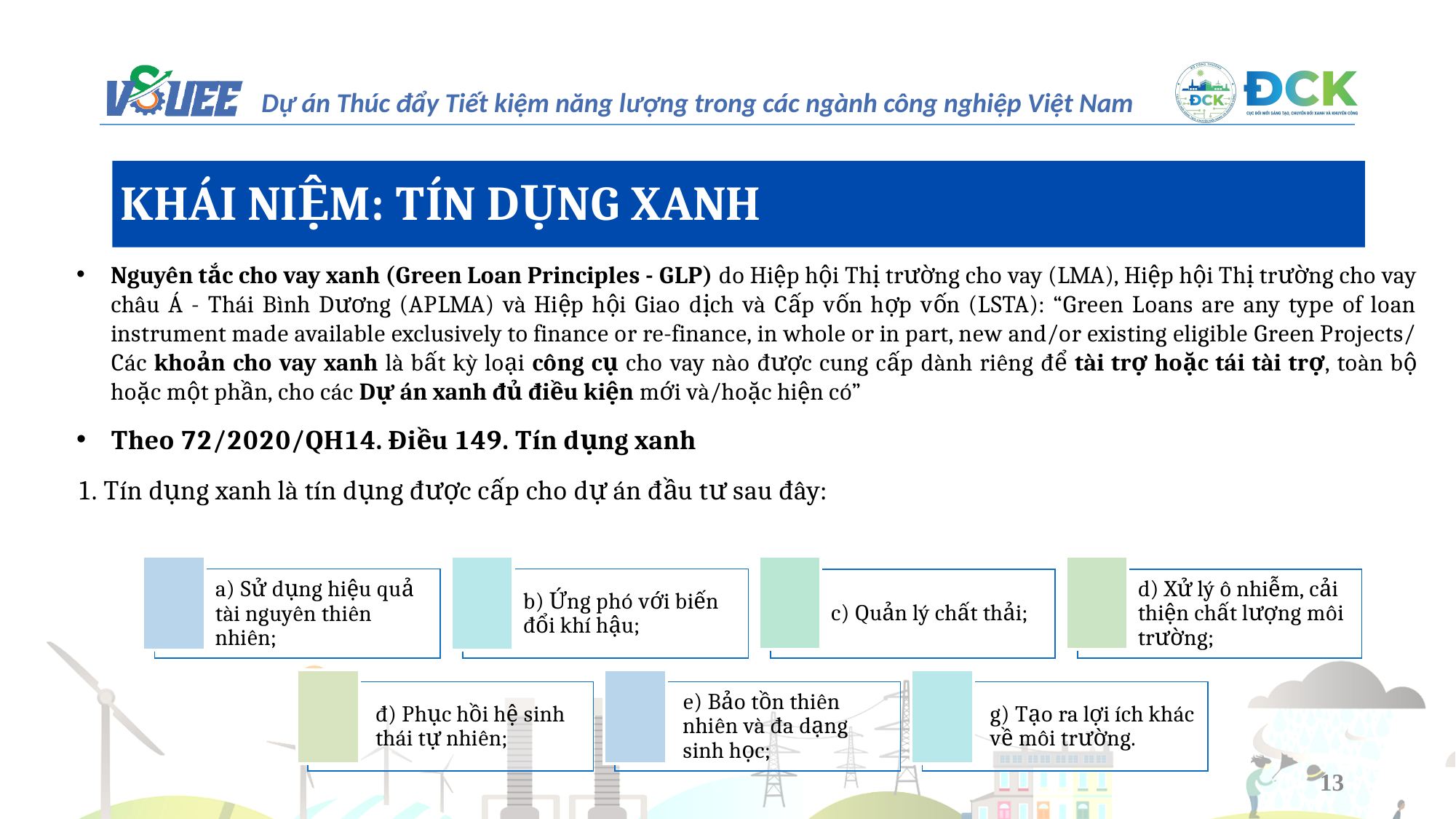

KHÁI NIỆM: TÍN DỤNG XANH
Nguyên tắc cho vay xanh (Green Loan Principles - GLP) do Hiệp hội Thị trường cho vay (LMA), Hiệp hội Thị trường cho vay châu Á - Thái Bình Dương (APLMA) và Hiệp hội Giao dịch và Cấp vốn hợp vốn (LSTA): “Green Loans are any type of loan instrument made available exclusively to finance or re-finance, in whole or in part, new and/or existing eligible Green Projects/ Các khoản cho vay xanh là bất kỳ loại công cụ cho vay nào được cung cấp dành riêng để tài trợ hoặc tái tài trợ, toàn bộ hoặc một phần, cho các Dự án xanh đủ điều kiện mới và/hoặc hiện có”
Theo 72/2020/QH14. Điều 149. Tín dụng xanh
1. Tín dụng xanh là tín dụng được cấp cho dự án đầu tư sau đây:

a) Sử dụng hiệu quả tài nguyên thiên nhiên;

b) Ứng phó với biến đổi khí hậu;

c) Quản lý chất thải;

d) Xử lý ô nhiễm, cải thiện chất lượng môi trường;

đ) Phục hồi hệ sinh thái tự nhiên;

e) Bảo tồn thiên nhiên và đa dạng sinh học;

g) Tạo ra lợi ích khác về môi trường.
13